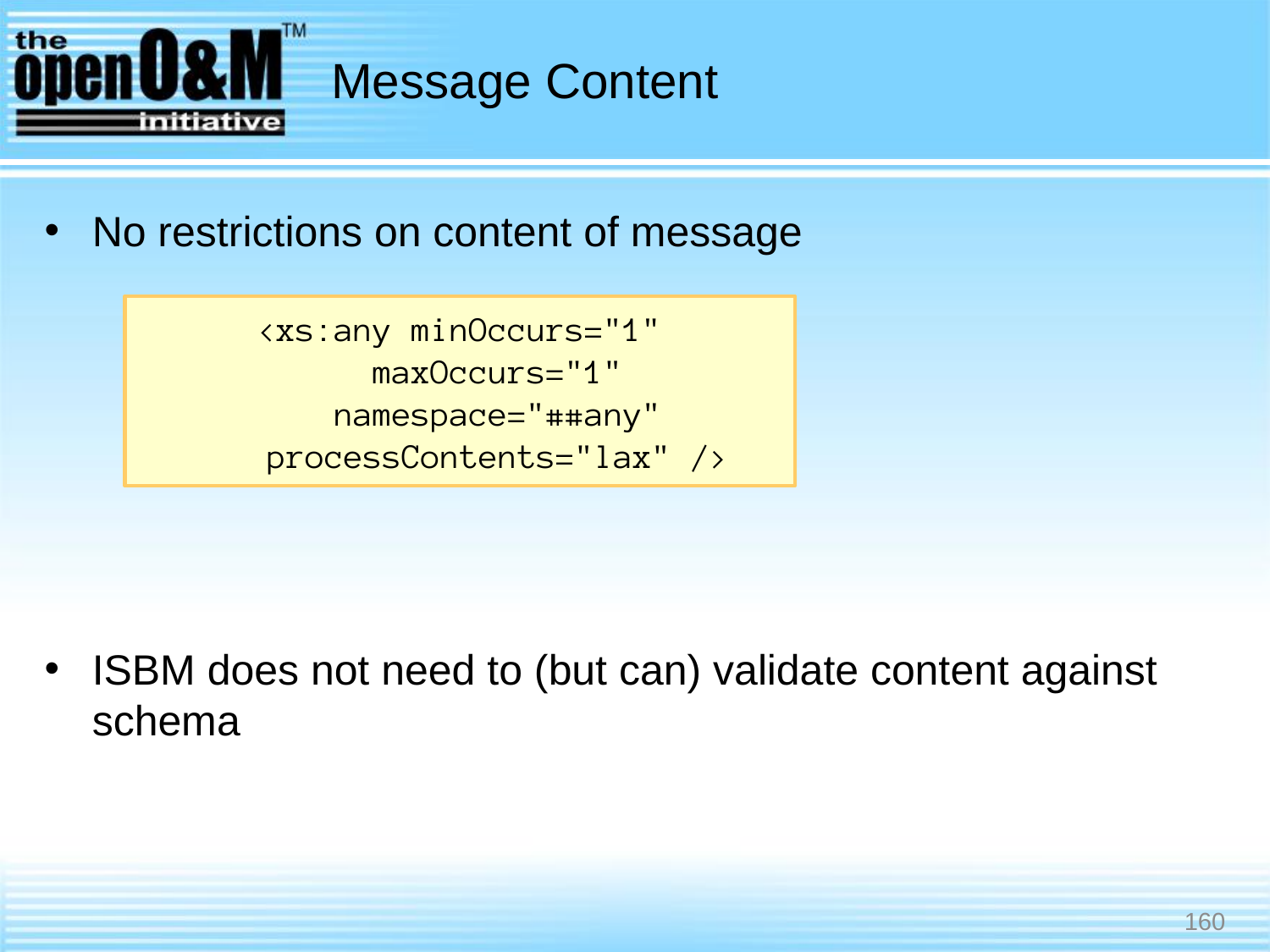

# Message Content
No restrictions on content of message

ISBM does not need to (but can) validate content against schema

<xs:any minOccurs="1"
    maxOccurs="1"
    namespace="##any"
    processContents="lax" />
160